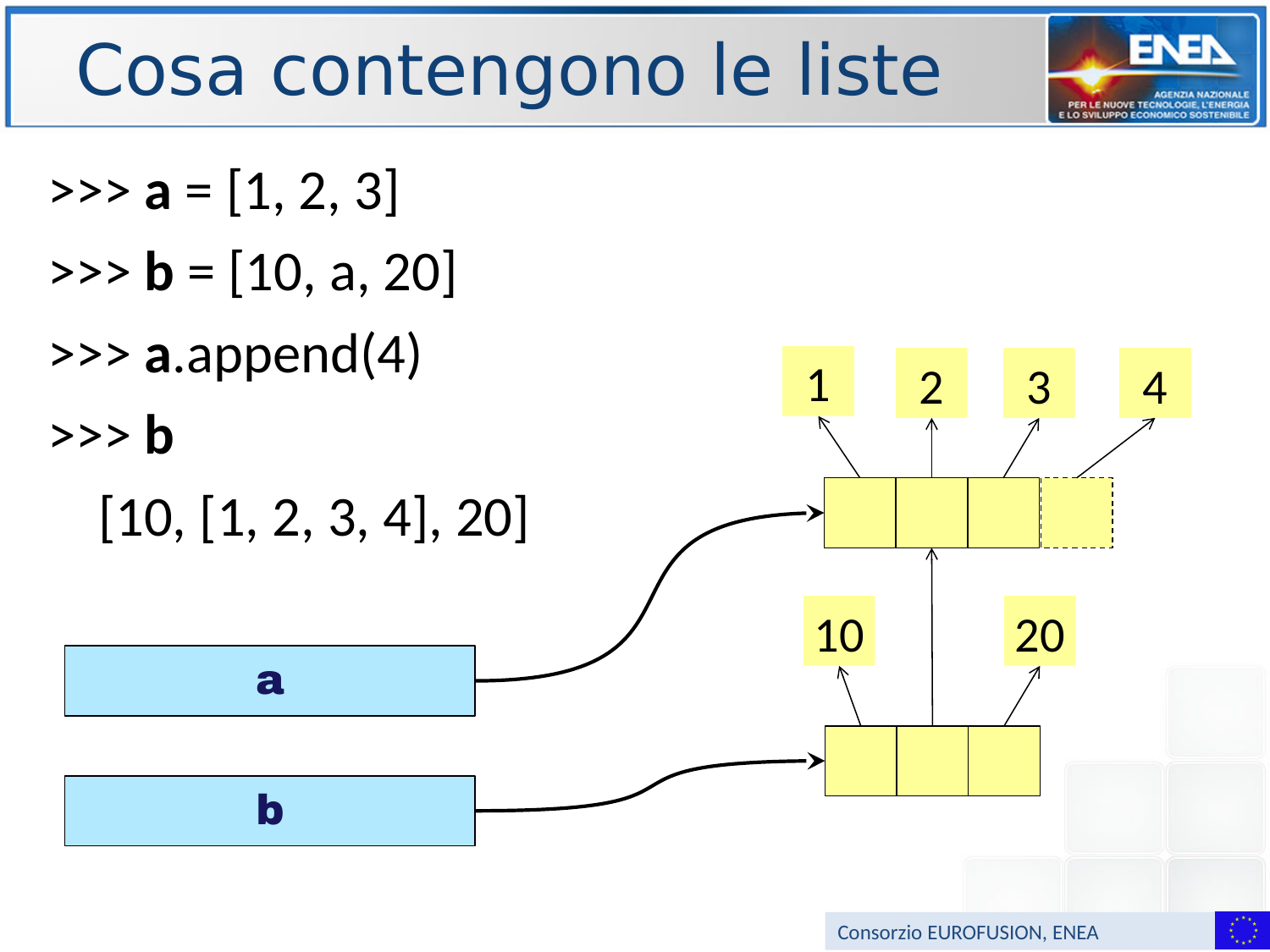

# Cosa contengono le liste
>>> a = [1, 2, 3]
>>> b = [10, a, 20]
>>> a.append(4)
>>> b
    [10, [1, 2, 3, 4], 20]

1
2
3
4

10
20
a

b